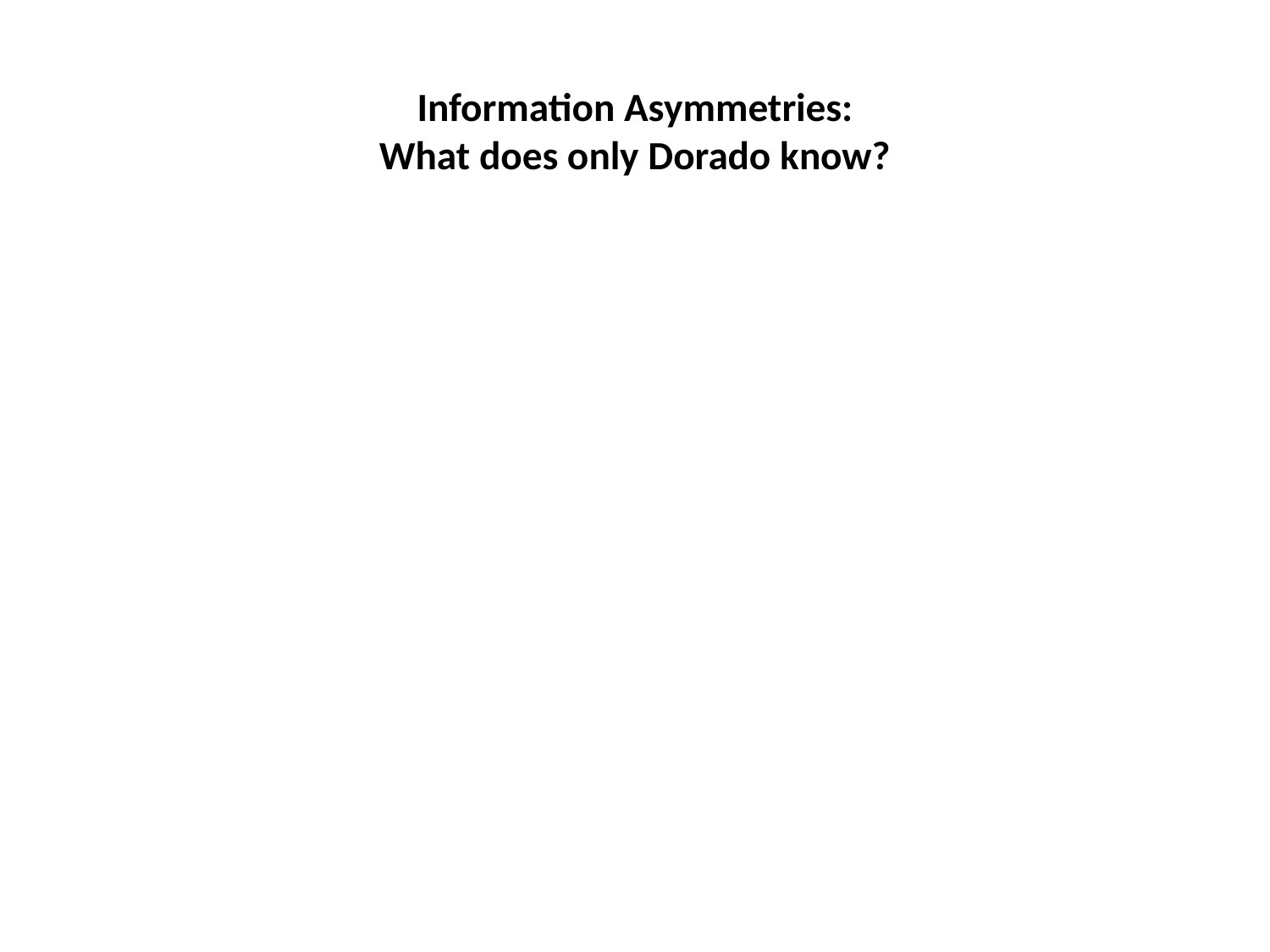

# Information Asymmetries: What does only Dorado know?